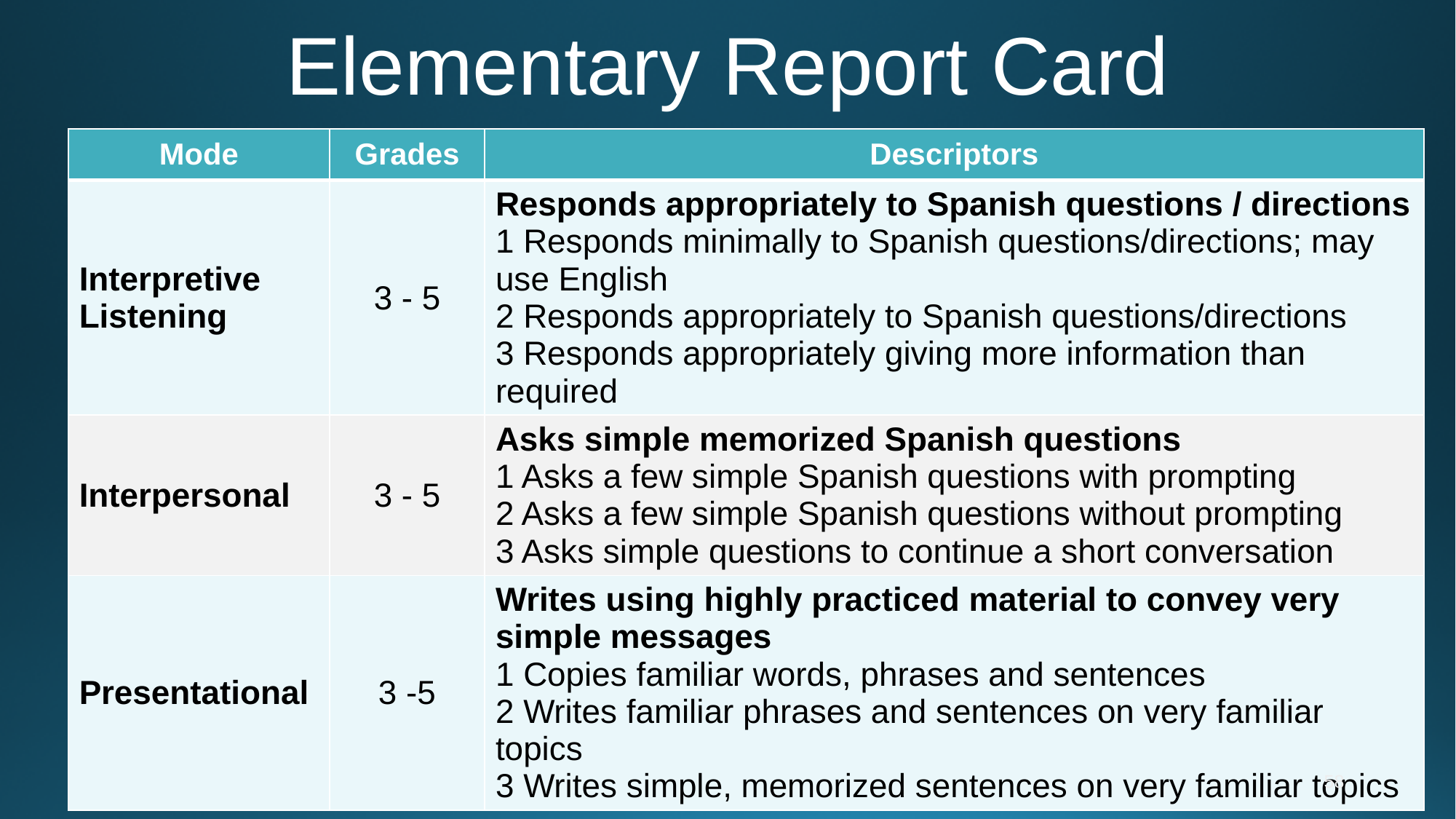

# Elementary Report Card
| Mode | Grades | Descriptors |
| --- | --- | --- |
| Interpretive Listening | 3 - 5 | Responds appropriately to Spanish questions / directions 1 Responds minimally to Spanish questions/directions; may use English 2 Responds appropriately to Spanish questions/directions 3 Responds appropriately giving more information than required |
| Interpersonal | 3 - 5 | Asks simple memorized Spanish questions 1 Asks a few simple Spanish questions with prompting 2 Asks a few simple Spanish questions without prompting 3 Asks simple questions to continue a short conversation |
| Presentational | 3 -5 | Writes using highly practiced material to convey very simple messages 1 Copies familiar words, phrases and sentences 2 Writes familiar phrases and sentences on very familiar topics 3 Writes simple, memorized sentences on very familiar topics |
58